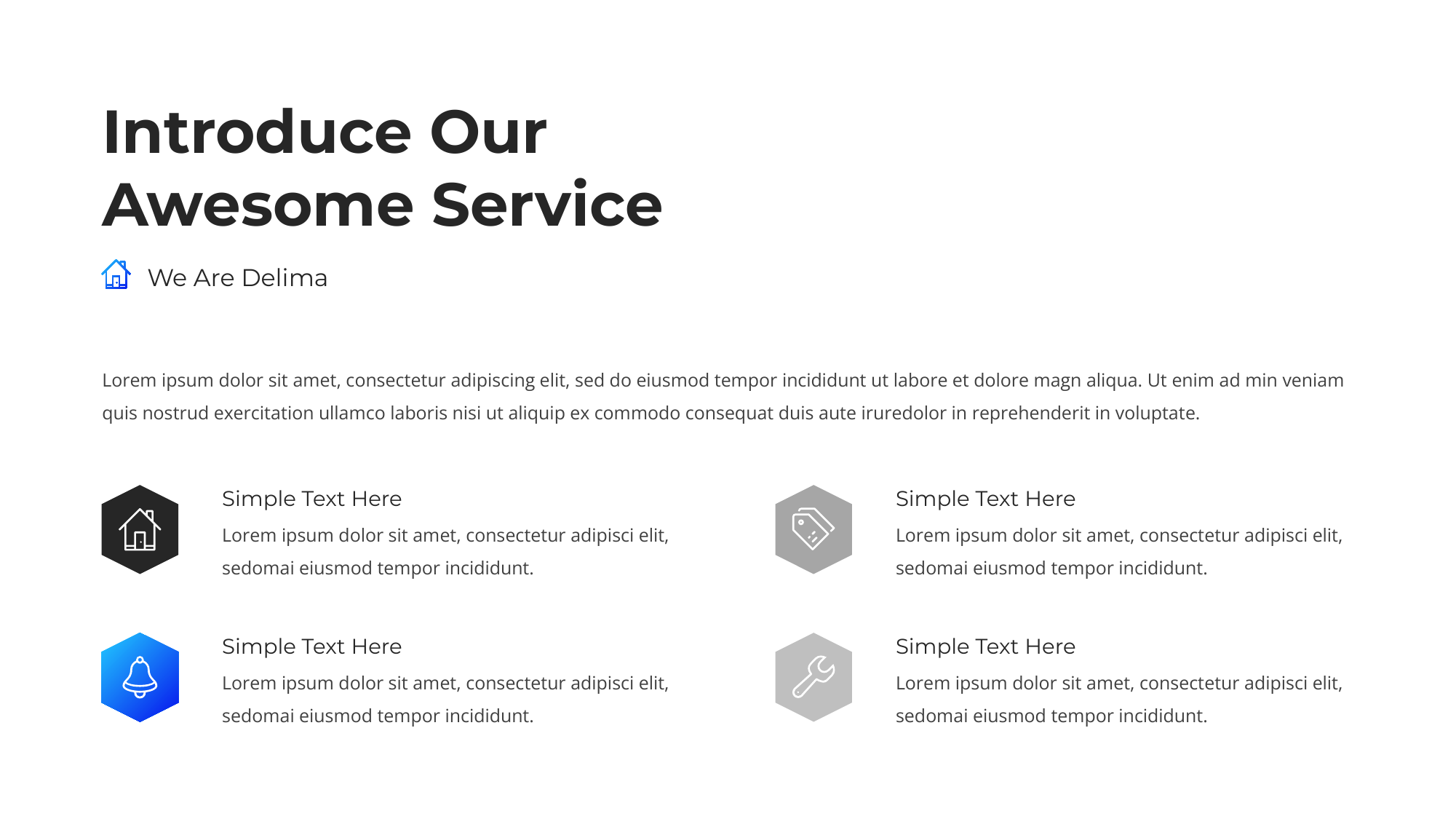

Introduce Our Awesome Service
We Are Delima

Lorem ipsum dolor sit amet, consectetur adipiscing elit, sed do eiusmod tempor incididunt ut labore et dolore magn aliqua. Ut enim ad min veniam quis nostrud exercitation ullamco laboris nisi ut aliquip ex commodo consequat duis aute iruredolor in reprehenderit in voluptate.
Simple Text Here

Lorem ipsum dolor sit amet, consectetur adipisci elit, sedomai eiusmod tempor incididunt.

Simple Text Here

Lorem ipsum dolor sit amet, consectetur adipisci elit, sedomai eiusmod tempor incididunt.
Simple Text Here

Lorem ipsum dolor sit amet, consectetur adipisci elit, sedomai eiusmod tempor incididunt.

Simple Text Here

Lorem ipsum dolor sit amet, consectetur adipisci elit, sedomai eiusmod tempor incididunt.